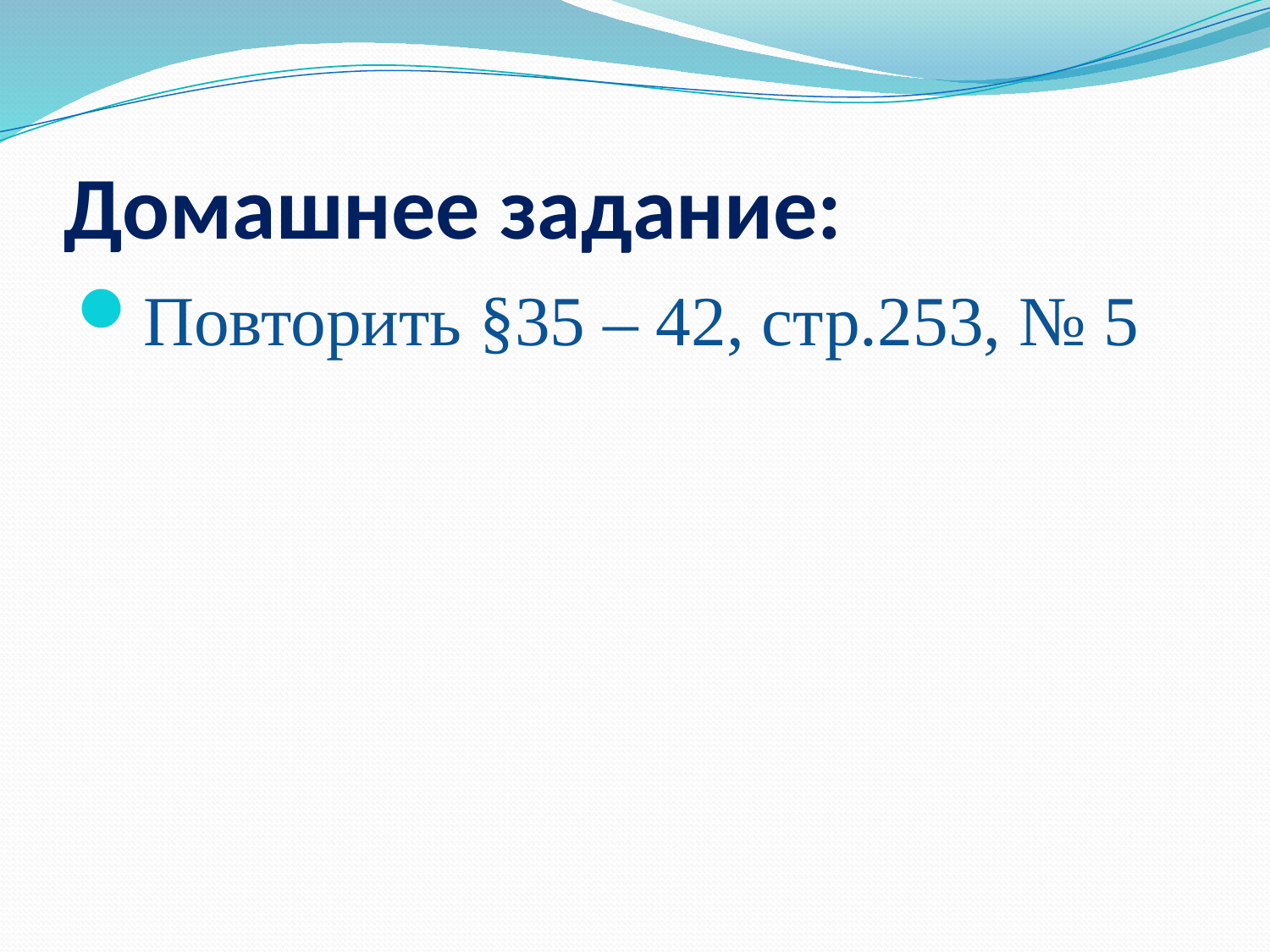

# Домашнее задание:
Повторить §35 – 42, стр.253, № 5